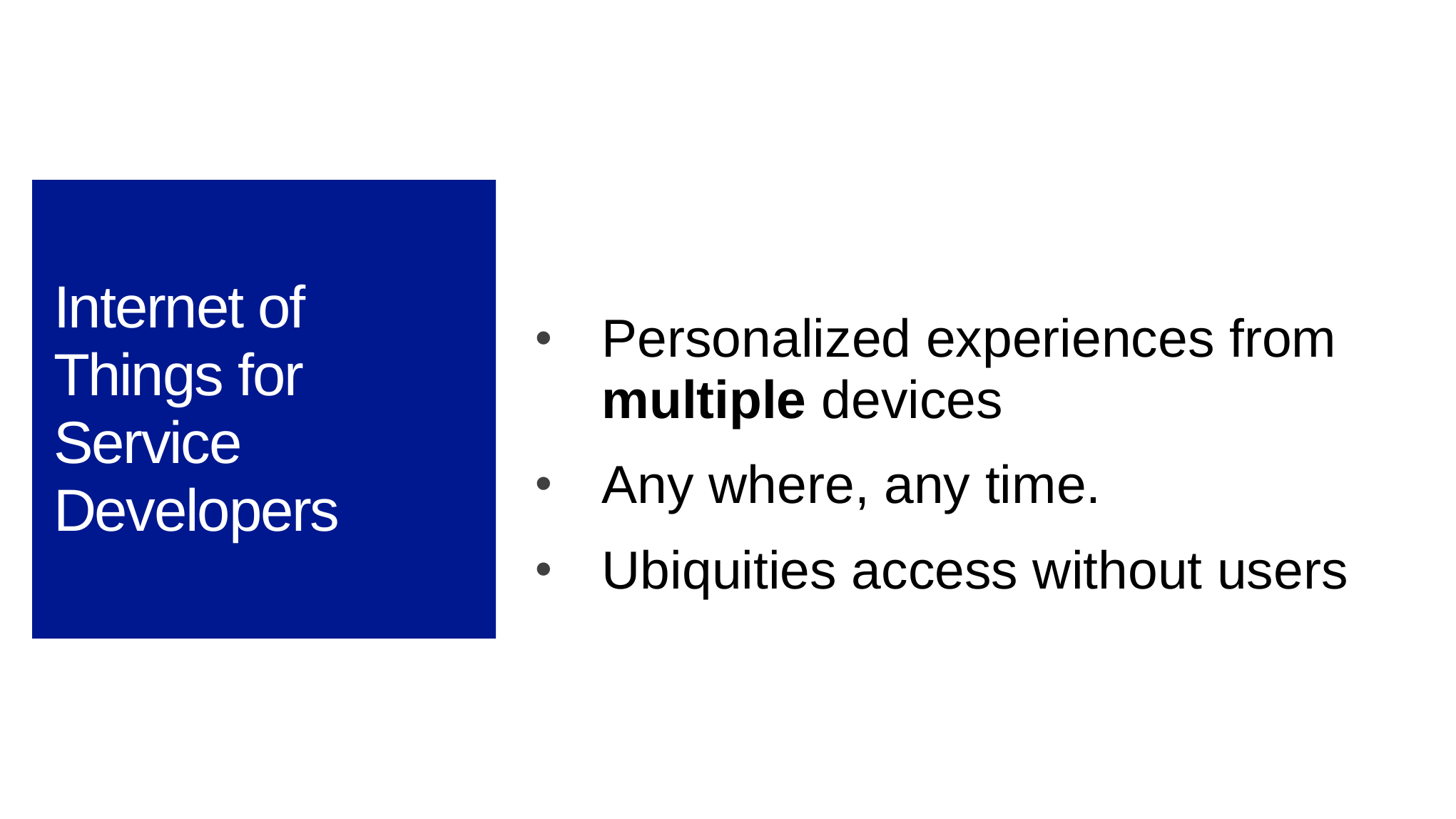

# Internet of Things for Service Developers
Personalized experiences from multiple devices
Any where, any time.
Ubiquities access without users